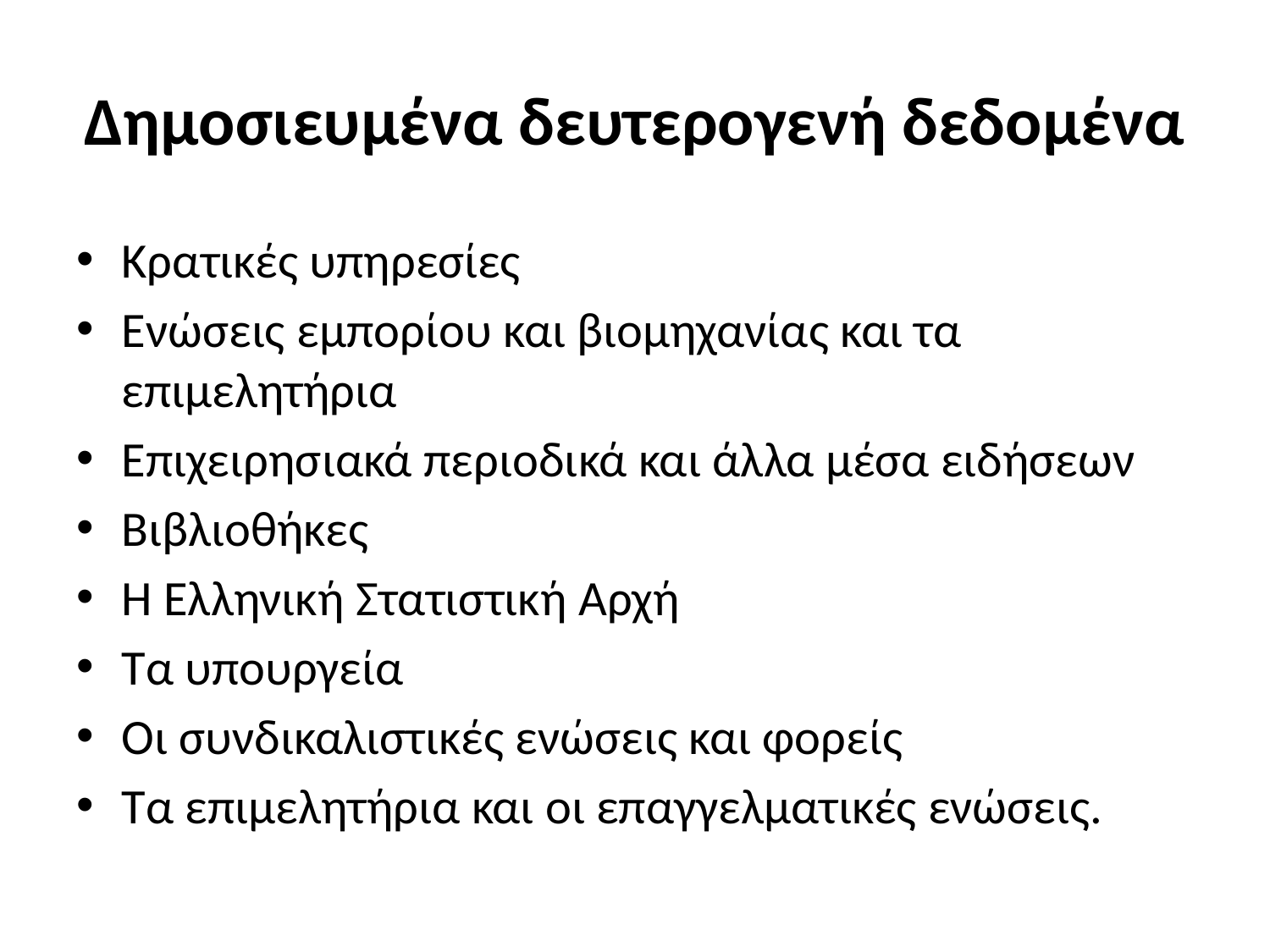

# Δημοσιευμένα δευτερογενή δεδομένα
Κρατικές υπηρεσίες
Ενώσεις εμπορίου και βιομηχανίας και τα επιμελητήρια
Επιχειρησιακά περιοδικά και άλλα μέσα ειδήσεων
Βιβλιοθήκες
Η Ελληνική Στατιστική Αρχή
Τα υπουργεία
Οι συνδικαλιστικές ενώσεις και φορείς
Τα επιμελητήρια και οι επαγγελματικές ενώσεις.